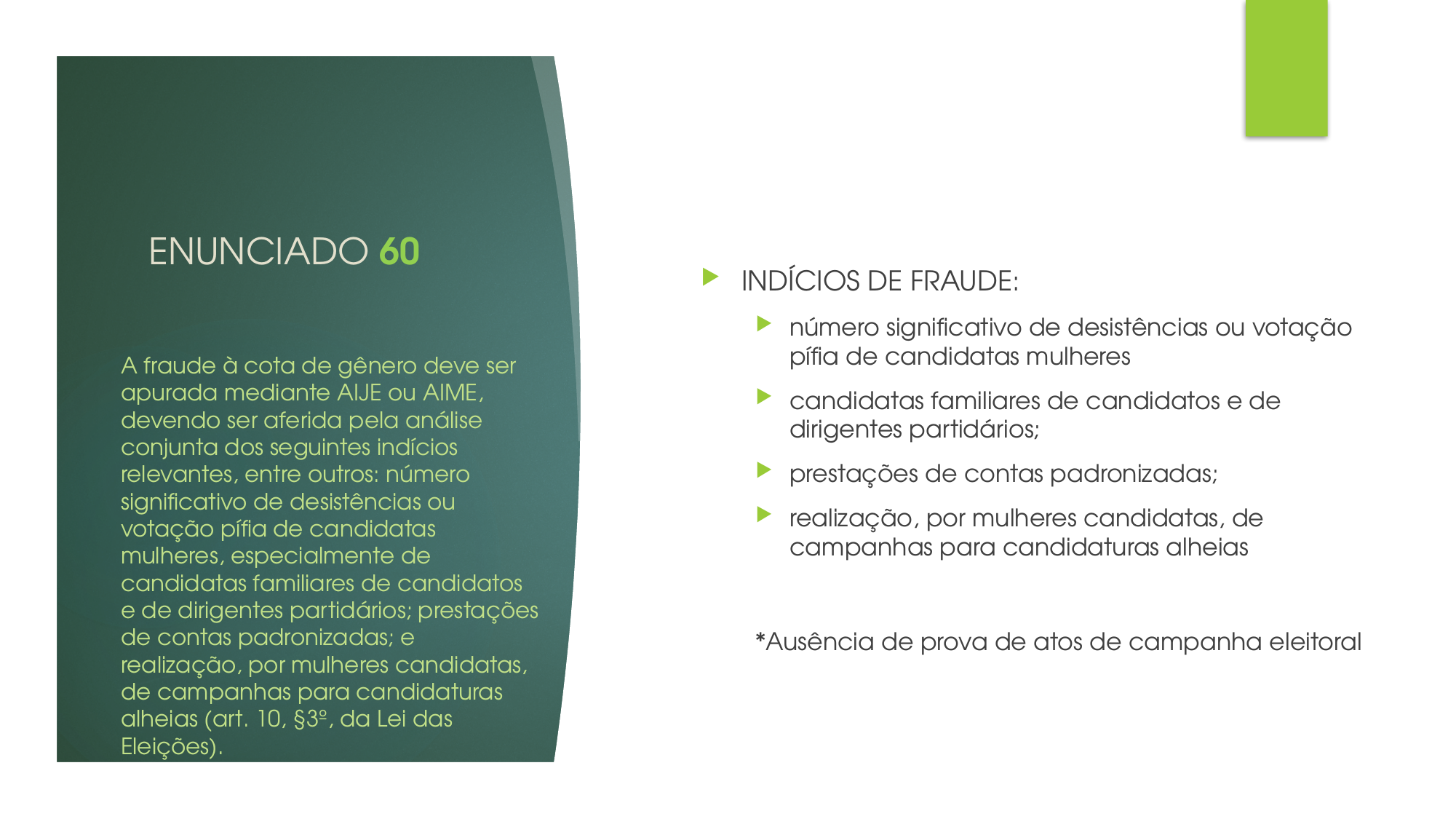

# ENUNCIADO 60
INDÍCIOS DE FRAUDE:
número significativo de desistências ou votação pífia de candidatas mulheres
candidatas familiares de candidatos e de dirigentes partidários;
prestações de contas padronizadas;
realização, por mulheres candidatas, de campanhas para candidaturas alheias

*Ausência de prova de atos de campanha eleitoral

A fraude à cota de gênero deve ser apurada mediante AIJE ou AIME, devendo ser aferida pela análise conjunta dos seguintes indícios relevantes, entre outros: número significativo de desistências ou votação pífia de candidatas mulheres, especialmente de candidatas familiares de candidatos e de dirigentes partidários; prestações de contas padronizadas; e realização, por mulheres candidatas, de campanhas para candidaturas alheias (art. 10, §3º, da Lei das Eleições).